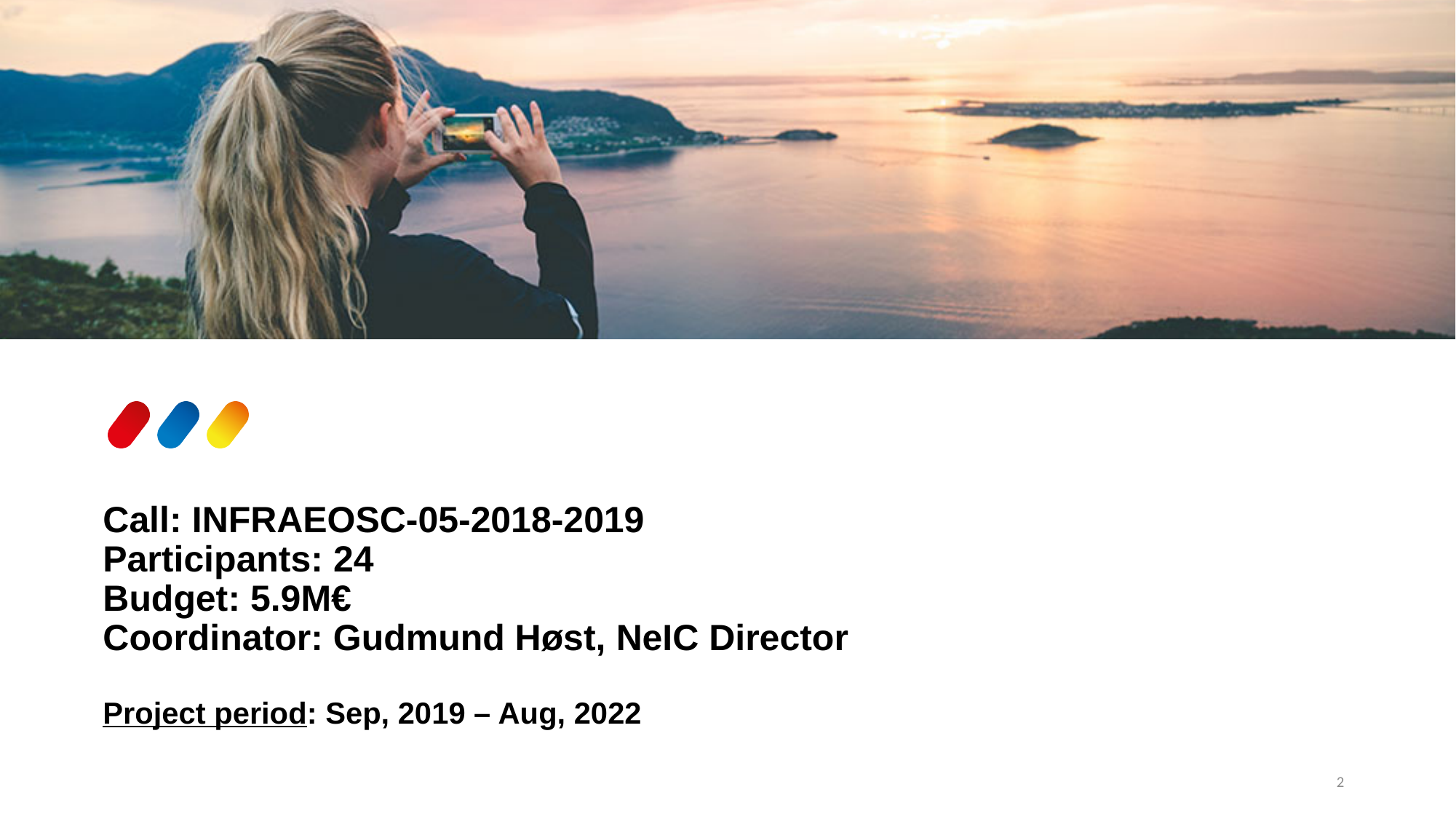

# Call: INFRAEOSC-05-2018-2019 Participants: 24 Budget: 5.9M€ Coordinator: Gudmund Høst, NeIC Director Project period: Sep, 2019 – Aug, 2022
2